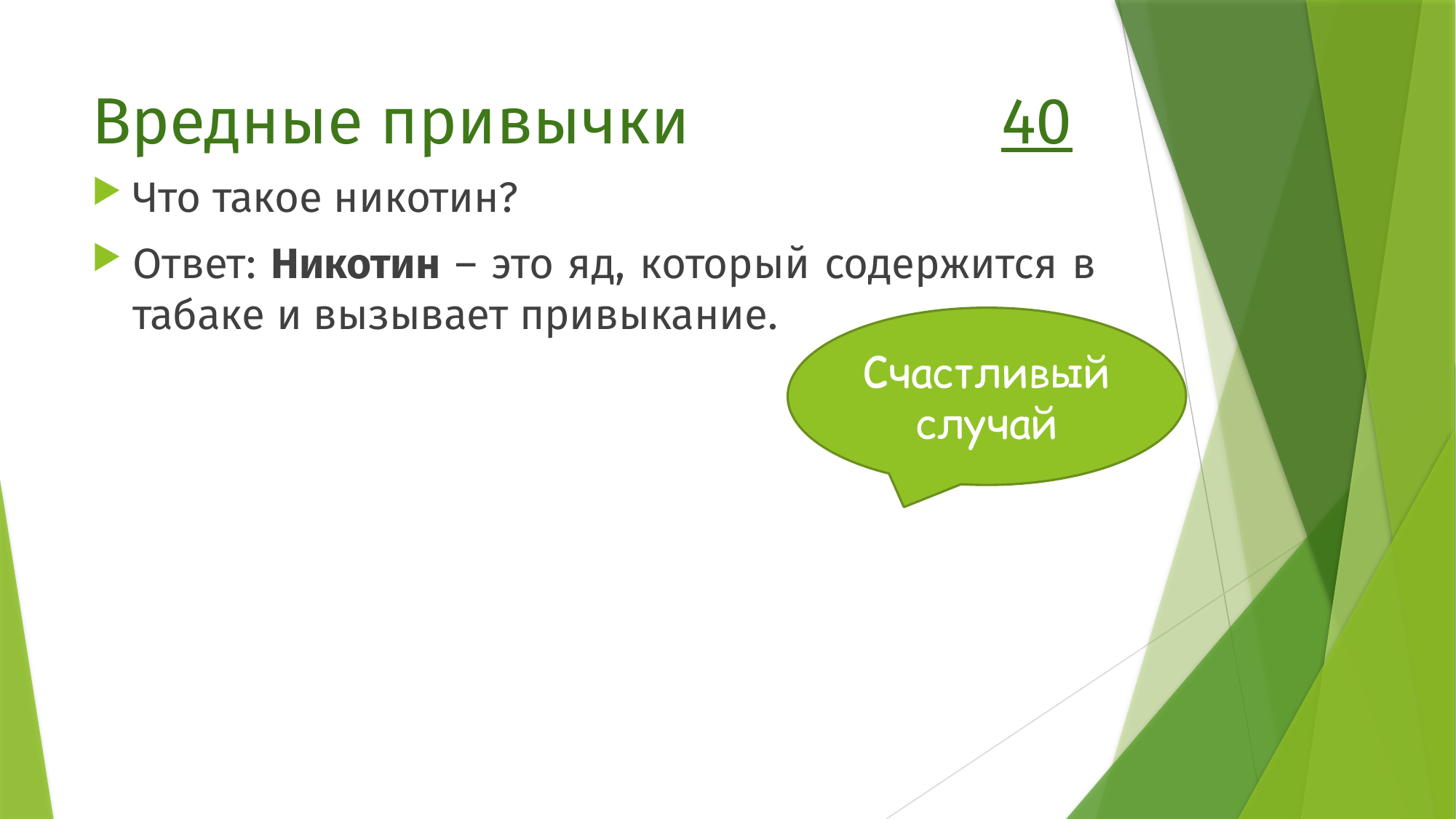

# Вредные привычки                  40
Что такое никотин?
Ответ: Никотин – это яд, который содержится в табаке и вызывает привыкание.
Счастливый случай